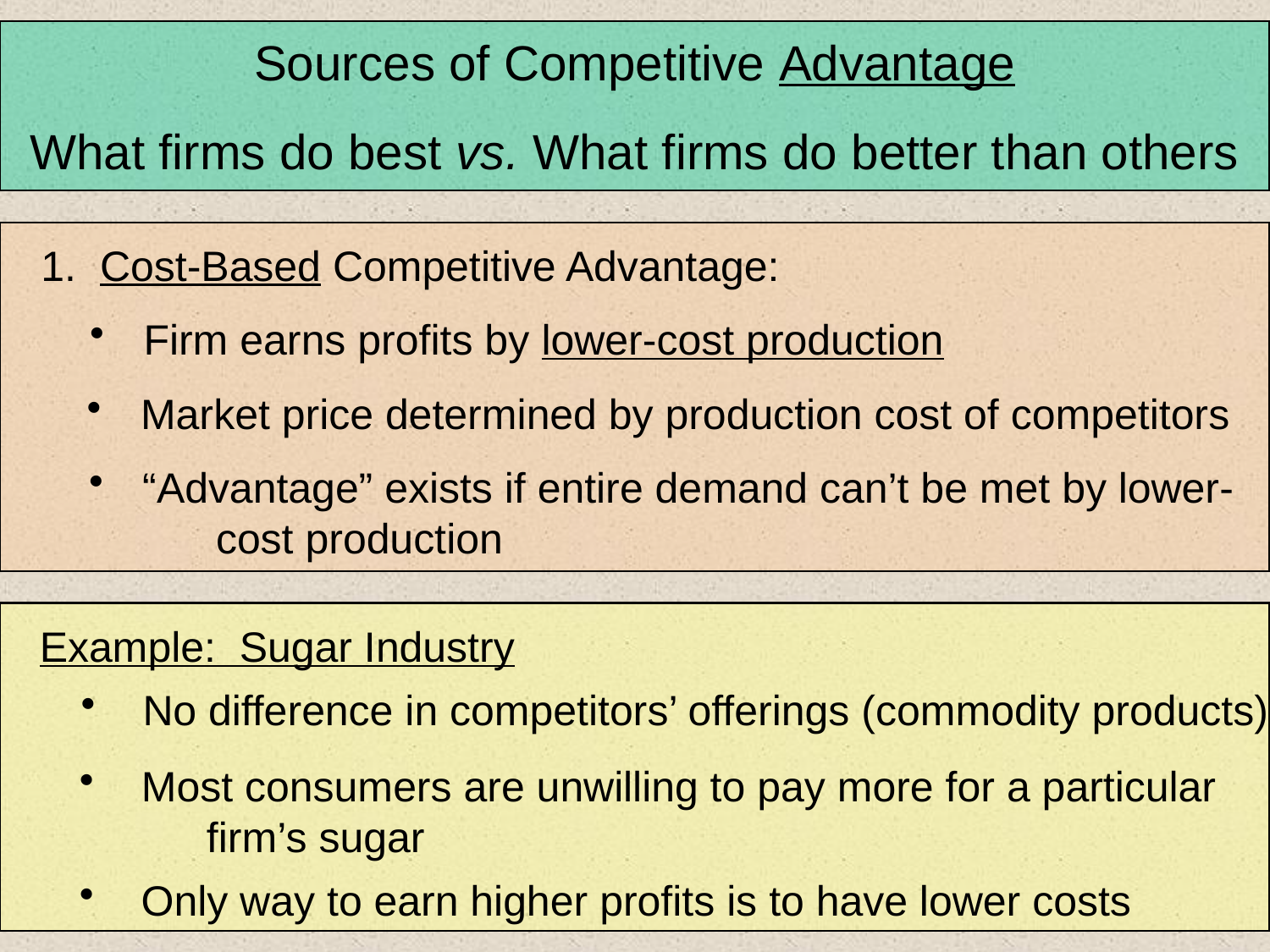

Sources of Competitive Advantage

What firms do best vs. What firms do better than others

 1.  Cost-Based Competitive Advantage:
  Firm earns profits by lower-cost production
  Market price determined by production cost of competitors
  “Advantage” exists if entire demand can’t be met by lower-
	cost production

 Example:  Sugar Industry
   No difference in competitors’ offerings (commodity products)
   Most consumers are unwilling to pay more for a particular
	firm’s sugar

   Only way to earn higher profits is to have lower costs